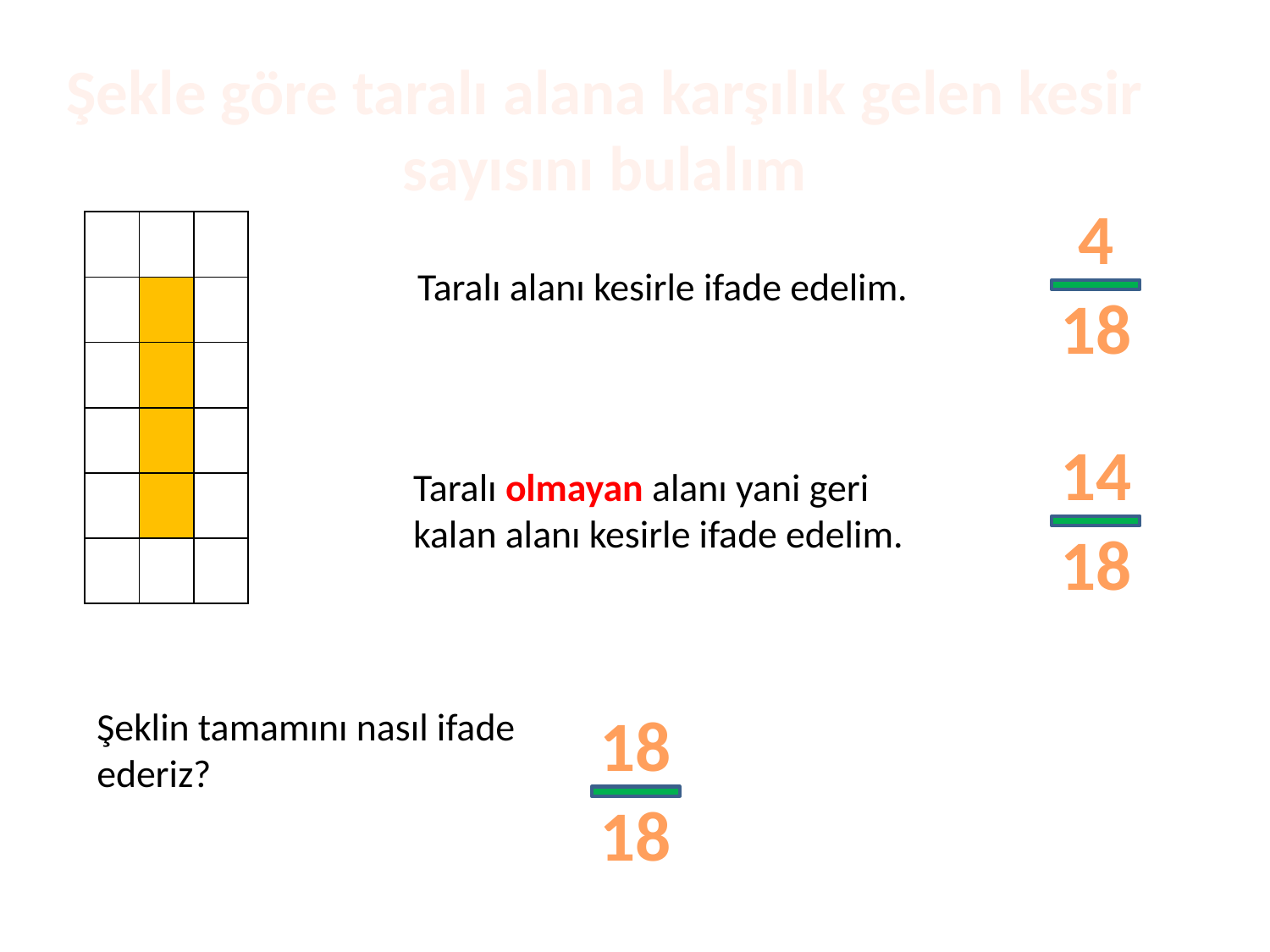

Şekle göre taralı alana karşılık gelen kesir sayısını bulalım
4
|  |  |  |
| --- | --- | --- |
|  |  |  |
|  |  |  |
|  |  |  |
|  |  |  |
|  |  |  |
Taralı alanı kesirle ifade edelim.

18
14
Taralı olmayan alanı yani geri kalan alanı kesirle ifade edelim.

18
18
Şeklin tamamını nasıl ifade ederiz?

18